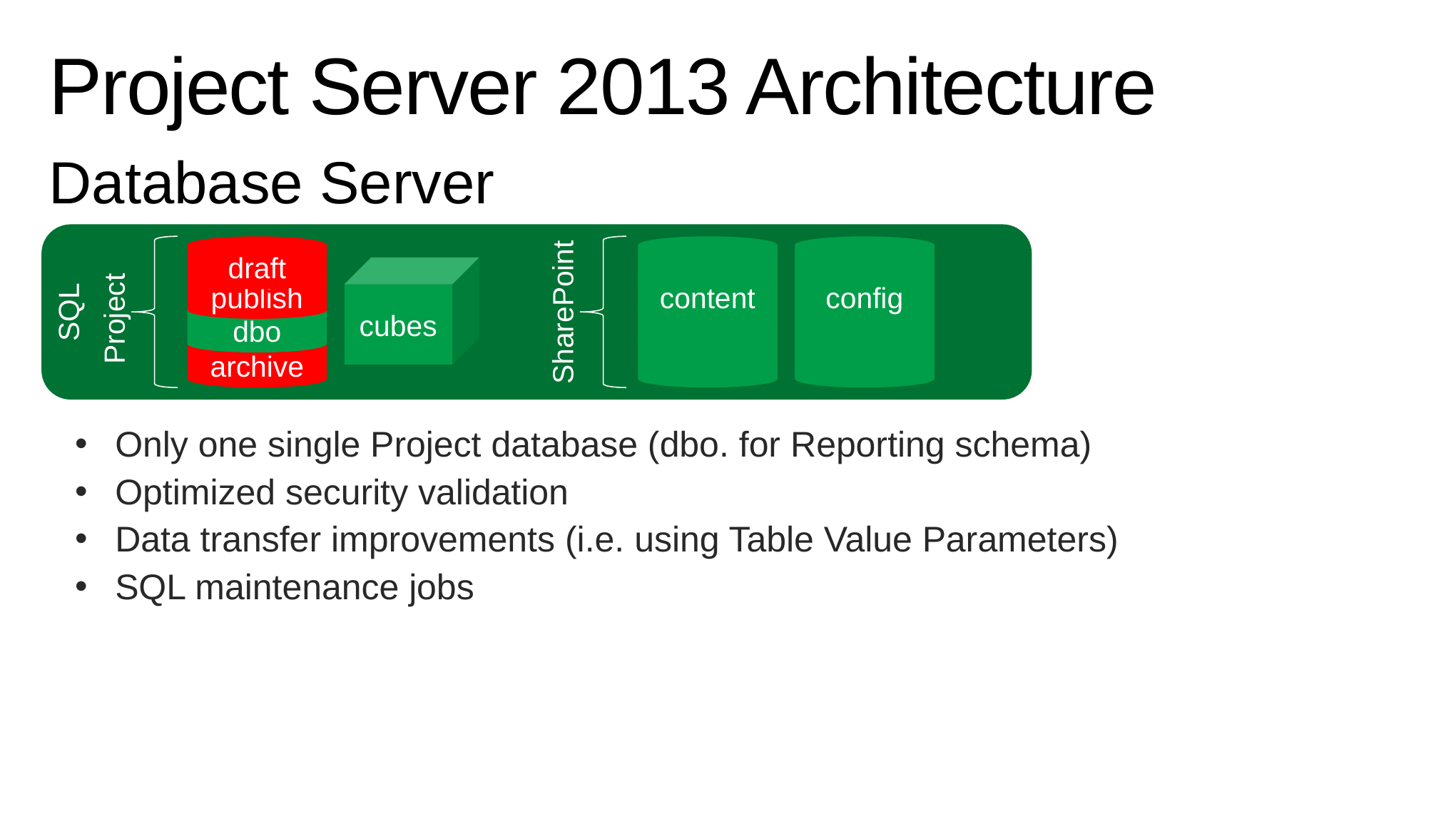

# Project Server 2013 Architecture
Database Server
SQL
SharePoint

content

config

Project

draft
publish
dbo
archive
cubes
Only one single Project database (dbo. for Reporting schema)
Optimized security validation
Data transfer improvements (i.e. using Table Value Parameters)
SQL maintenance jobs